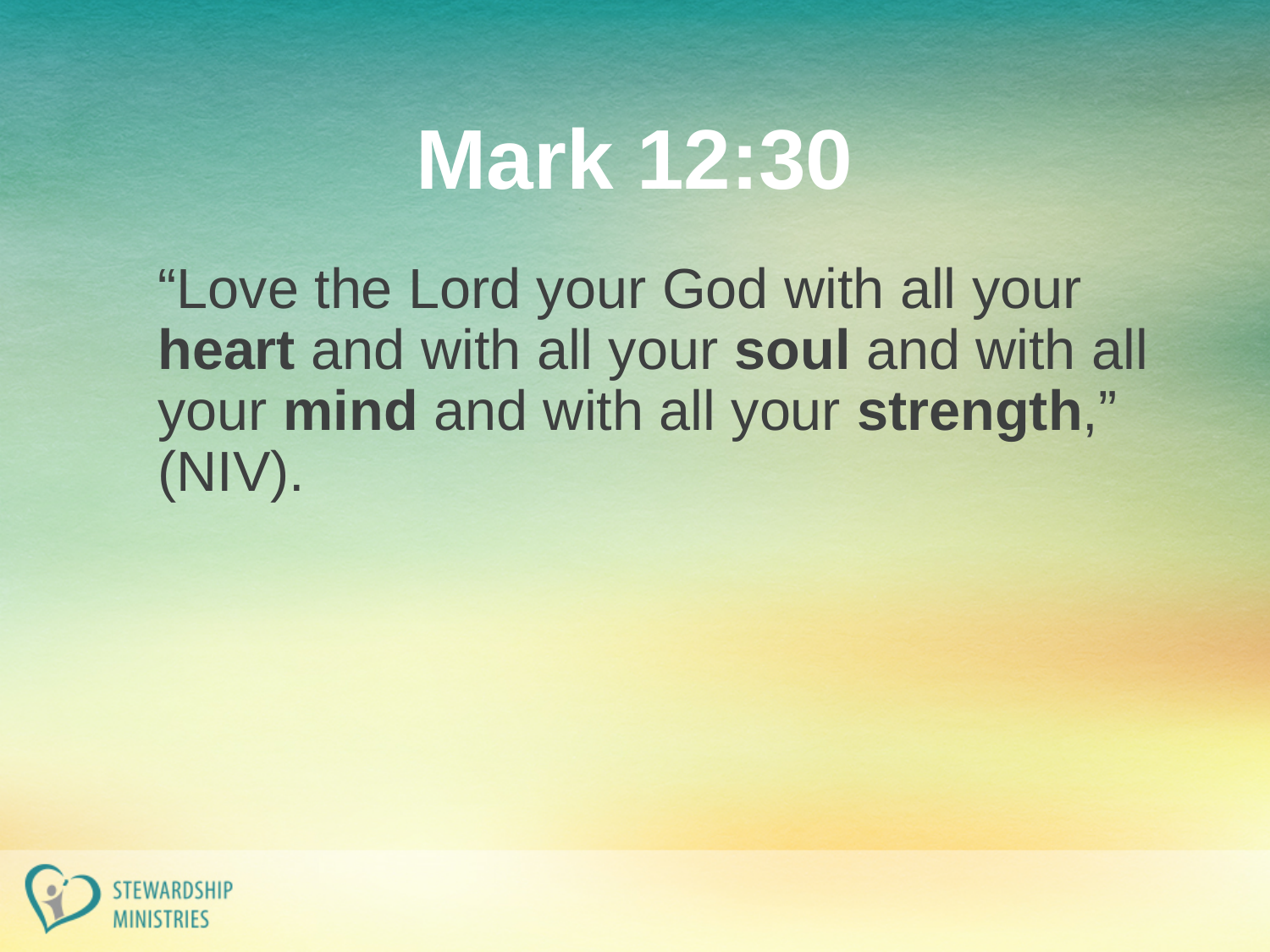

# Mark 12:30
“Love the Lord your God with all your heart and with all your soul and with all your mind and with all your strength,” (NIV).